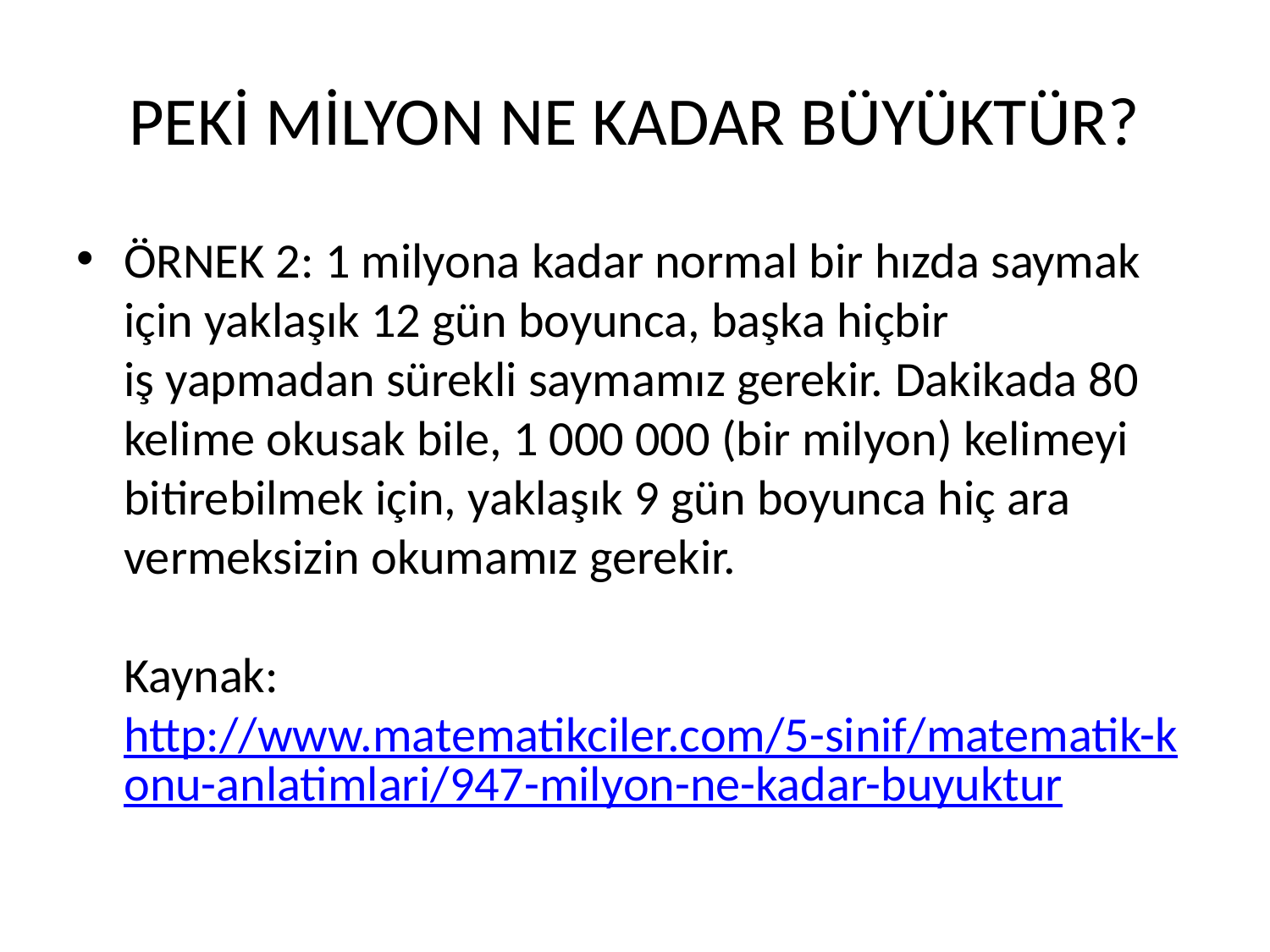

# PEKİ MİLYON NE KADAR BÜYÜKTÜR?
ÖRNEK 2: 1 milyona kadar normal bir hızda saymak için yaklaşık 12 gün boyunca, başka hiçbir iş yapmadan sürekli saymamız gerekir. Dakikada 80 kelime okusak bile, 1 000 000 (bir milyon) kelimeyi bitirebilmek için, yaklaşık 9 gün boyunca hiç ara vermeksizin okumamız gerekir.
Kaynak: http://www.matematikciler.com/5-sinif/matematik-konu-anlatimlari/947-milyon-ne-kadar-buyuktur